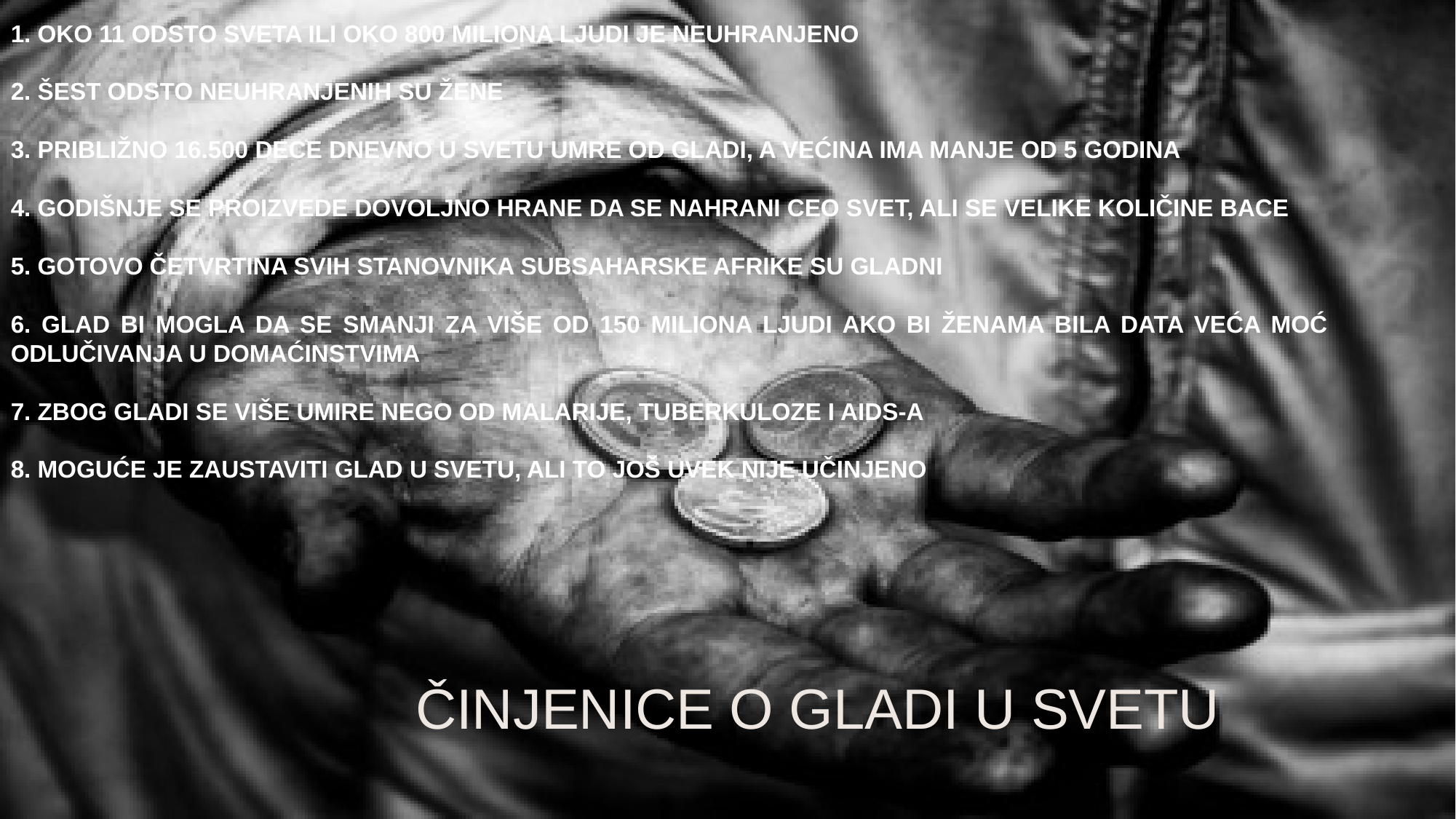

1. OKO 11 ODSTO SVETA ILI OKO 800 MILIONA LJUDI JE NEUHRANJENO

2. ŠEST ODSTO NEUHRANJENIH SU ŽENE

3. PRIBLIŽNO 16.500 DECE DNEVNO U SVETU UMRE OD GLADI, A VEĆINA IMA MANJE OD 5 GODINA

4. GODIŠNJE SE PROIZVEDE DOVOLJNO HRANE DA SE NAHRANI CEO SVET, ALI SE VELIKE KOLIČINE BACE
5. GOTOVO ČETVRTINA SVIH STANOVNIKA SUBSAHARSKE AFRIKE SU GLADNI
6. GLAD BI MOGLA DA SE SMANJI ZA VIŠE OD 150 MILIONA LJUDI AKO BI ŽENAMA BILA DATA VEĆA MOĆ ODLUČIVANJA U DOMAĆINSTVIMA
7. ZBOG GLADI SE VIŠE UMIRE NEGO OD MALARIJE, TUBERKULOZE I AIDS-A
8. MOGUĆE JE ZAUSTAVITI GLAD U SVETU, ALI TO JOŠ UVEK NIJE UČINJENO

ČINJENICE O GLADI U SVETU